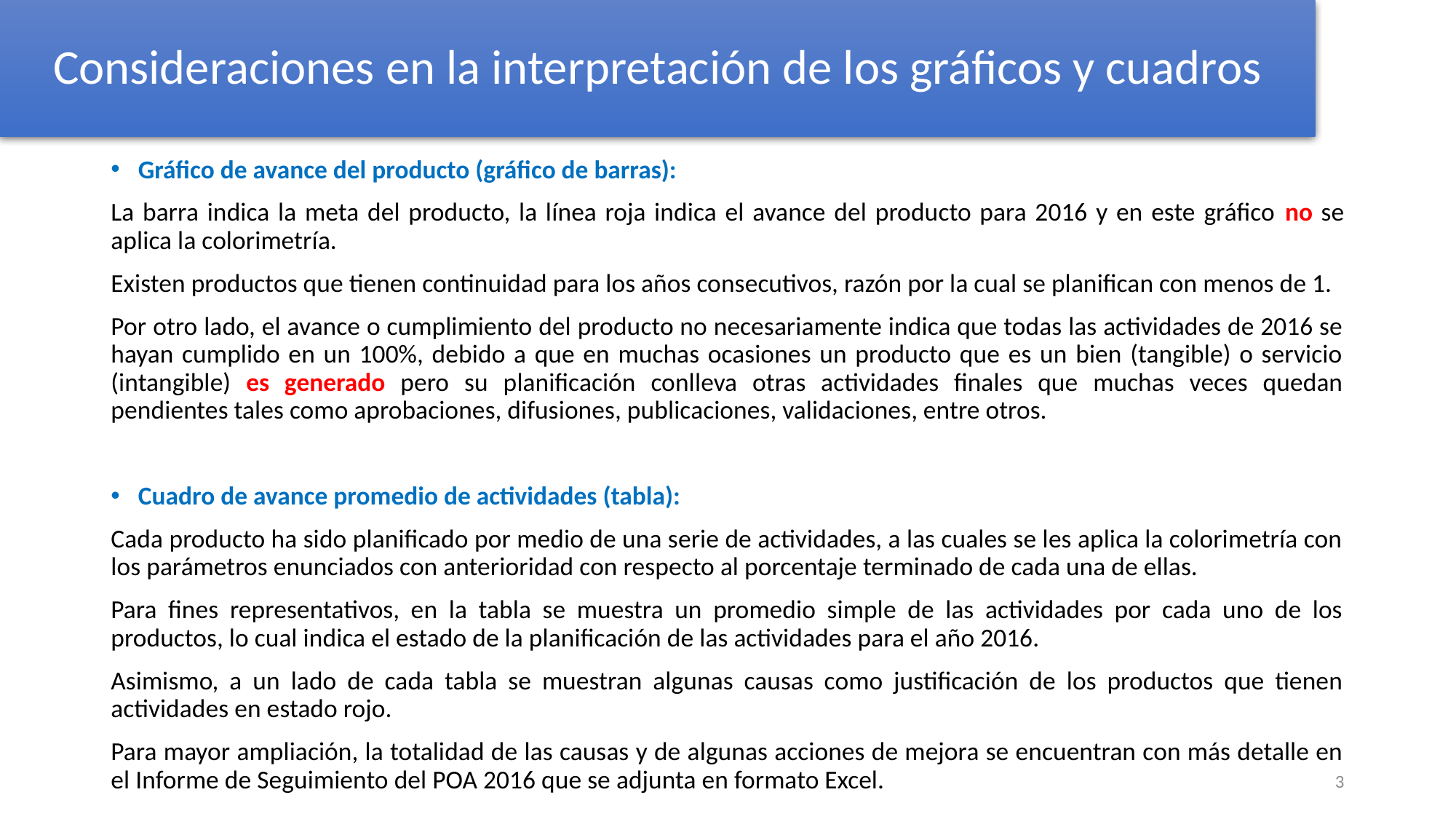

# Consideraciones en la interpretación de los gráficos y cuadros
Gráfico de avance del producto (gráfico de barras):
La barra indica la meta del producto, la línea roja indica el avance del producto para 2016 y en este gráfico no se aplica la colorimetría.
Existen productos que tienen continuidad para los años consecutivos, razón por la cual se planifican con menos de 1.
Por otro lado, el avance o cumplimiento del producto no necesariamente indica que todas las actividades de 2016 se hayan cumplido en un 100%, debido a que en muchas ocasiones un producto que es un bien (tangible) o servicio (intangible) es generado pero su planificación conlleva otras actividades finales que muchas veces quedan pendientes tales como aprobaciones, difusiones, publicaciones, validaciones, entre otros.

Cuadro de avance promedio de actividades (tabla):
Cada producto ha sido planificado por medio de una serie de actividades, a las cuales se les aplica la colorimetría con los parámetros enunciados con anterioridad con respecto al porcentaje terminado de cada una de ellas.
Para fines representativos, en la tabla se muestra un promedio simple de las actividades por cada uno de los productos, lo cual indica el estado de la planificación de las actividades para el año 2016.
Asimismo, a un lado de cada tabla se muestran algunas causas como justificación de los productos que tienen actividades en estado rojo.
Para mayor ampliación, la totalidad de las causas y de algunas acciones de mejora se encuentran con más detalle en el Informe de Seguimiento del POA 2016 que se adjunta en formato Excel.

3